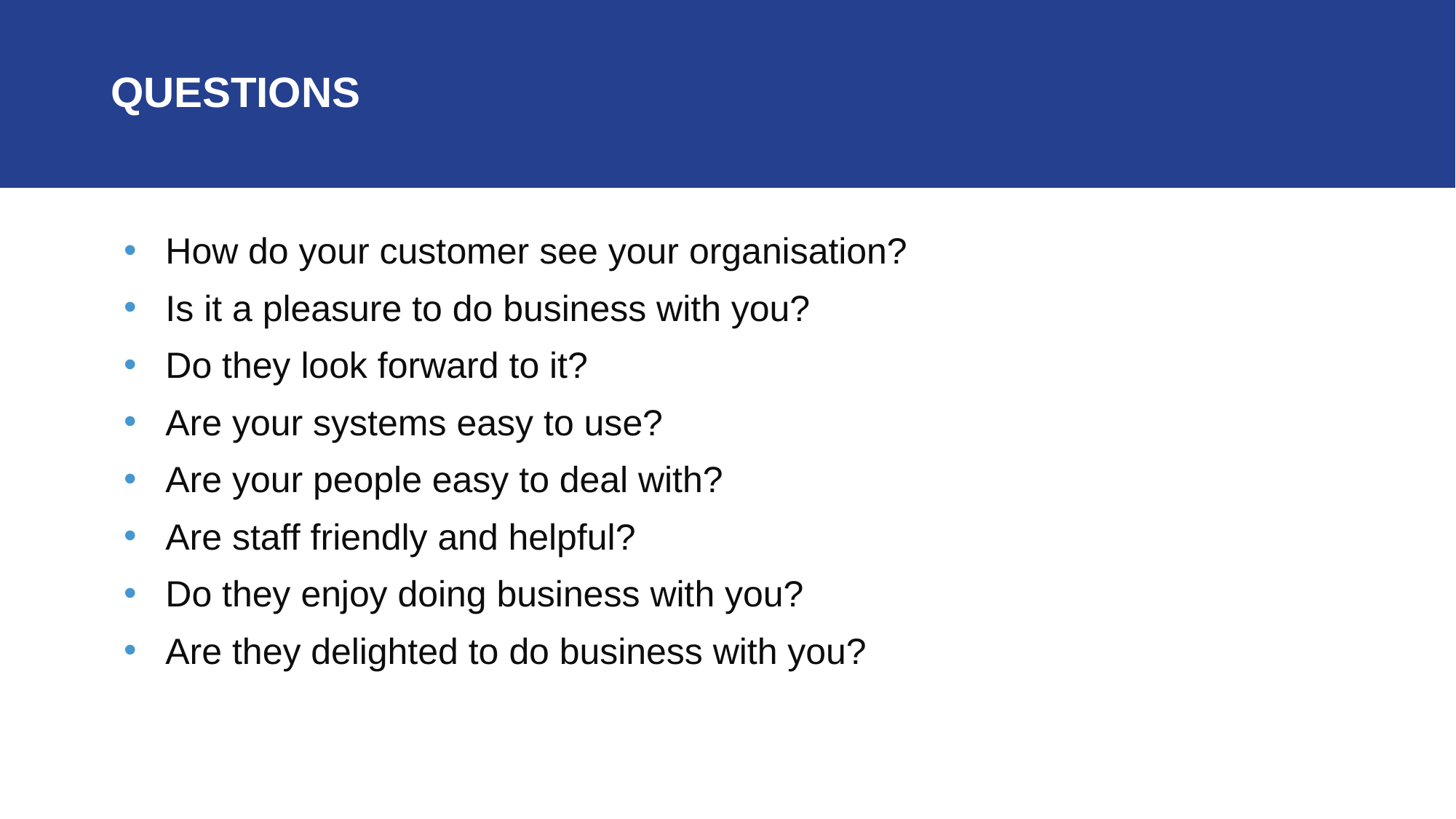

# QUESTIONS
How do your customer see your organisation?
Is it a pleasure to do business with you?
Do they look forward to it?
Are your systems easy to use?
Are your people easy to deal with?
Are staff friendly and helpful?
Do they enjoy doing business with you?
Are they delighted to do business with you?